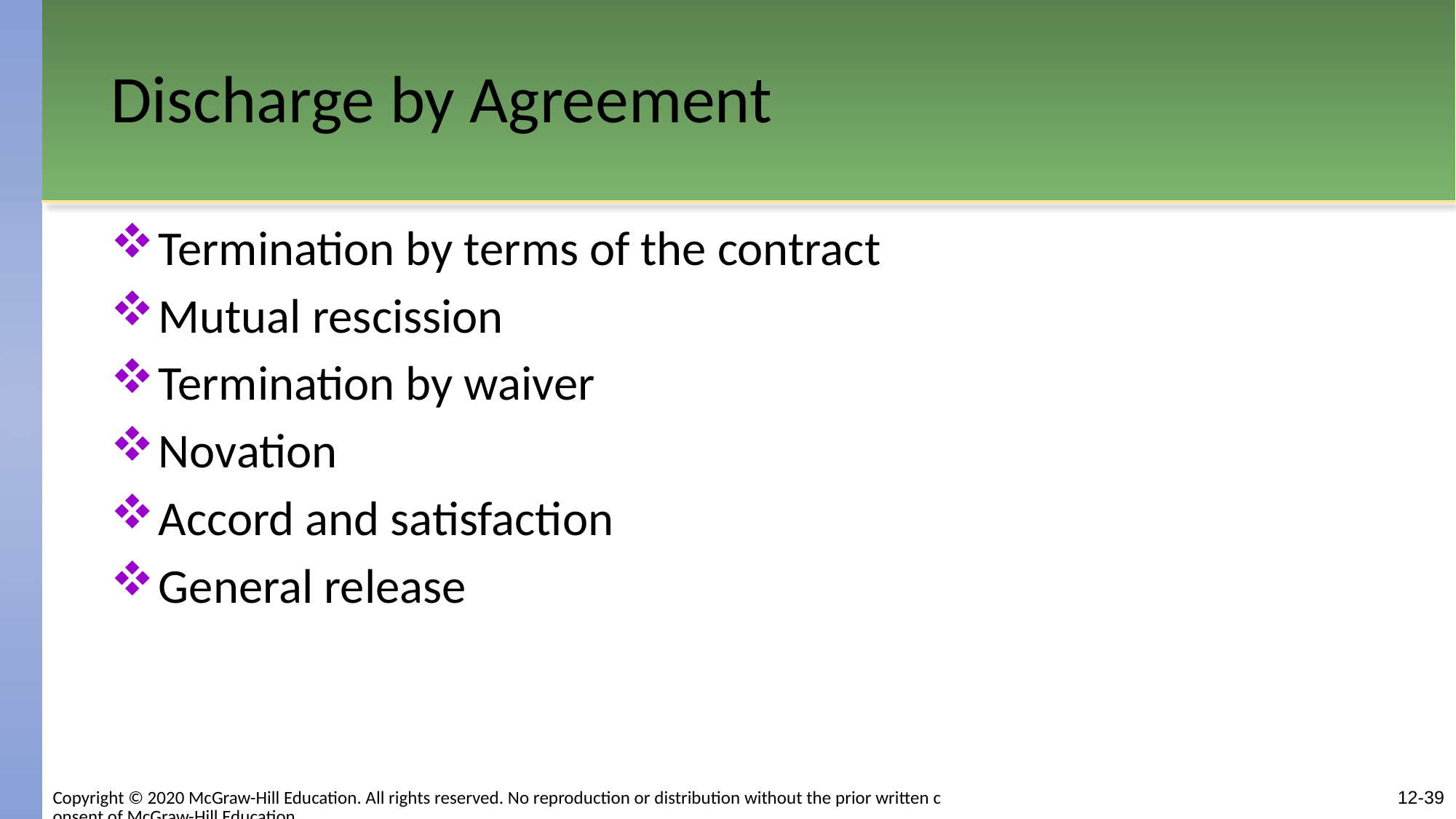

# Discharge by Agreement
Termination by terms of the contract
Mutual rescission
Termination by waiver
Novation
Accord and satisfaction
General release
Copyright © 2020 McGraw-Hill Education. All rights reserved. No reproduction or distribution without the prior written consent of McGraw-Hill Education.
12-39